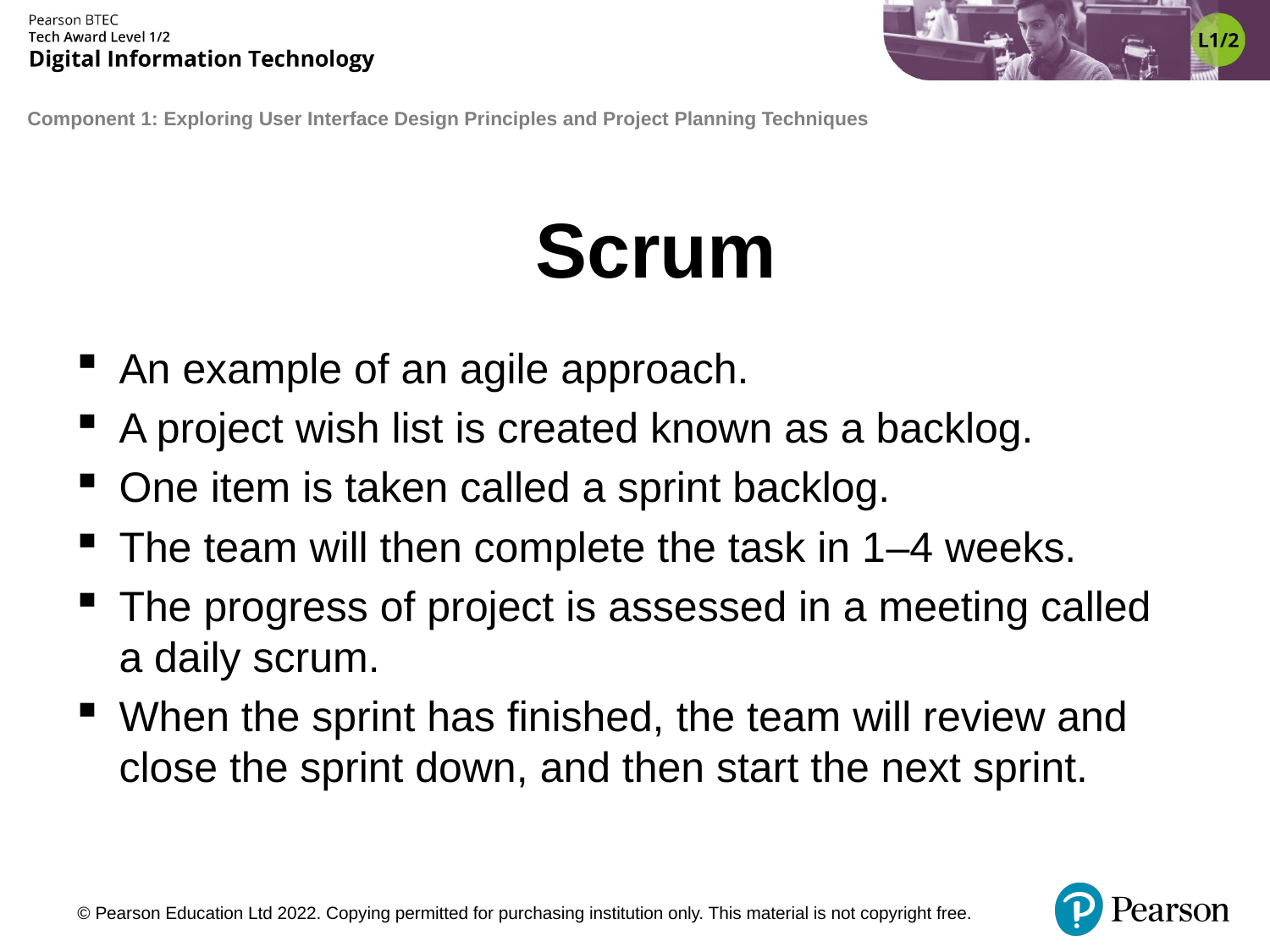

Scrum
An example of an agile approach.
A project wish list is created known as a backlog.
One item is taken called a sprint backlog.
The team will then complete the task in 1–4 weeks.
The progress of project is assessed in a meeting called
a daily scrum.
When the sprint has finished, the team will review and close the sprint down, and then start the next sprint.